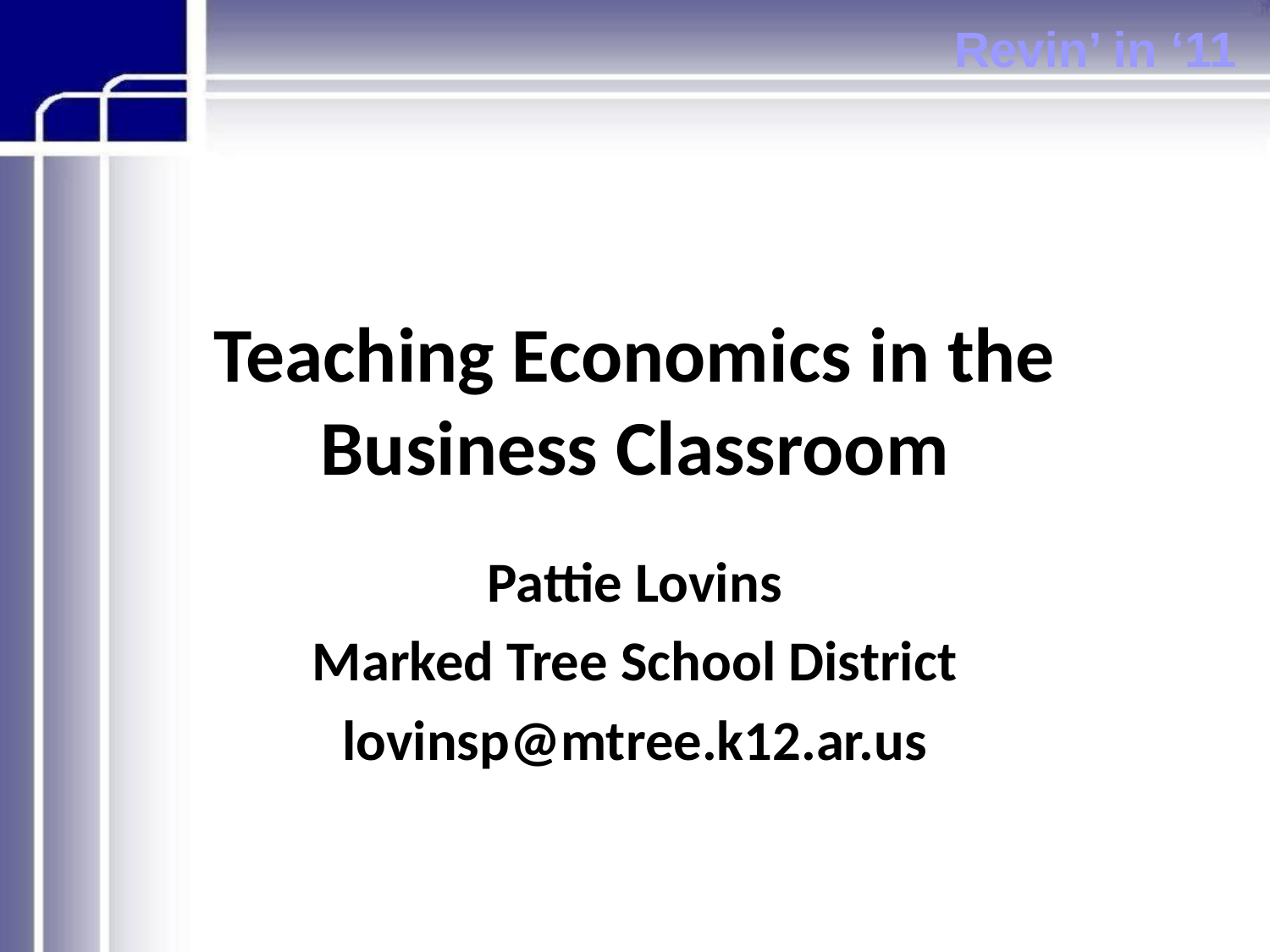

# Teaching Economics in the Business Classroom
Pattie Lovins
Marked Tree School District
lovinsp@mtree.k12.ar.us